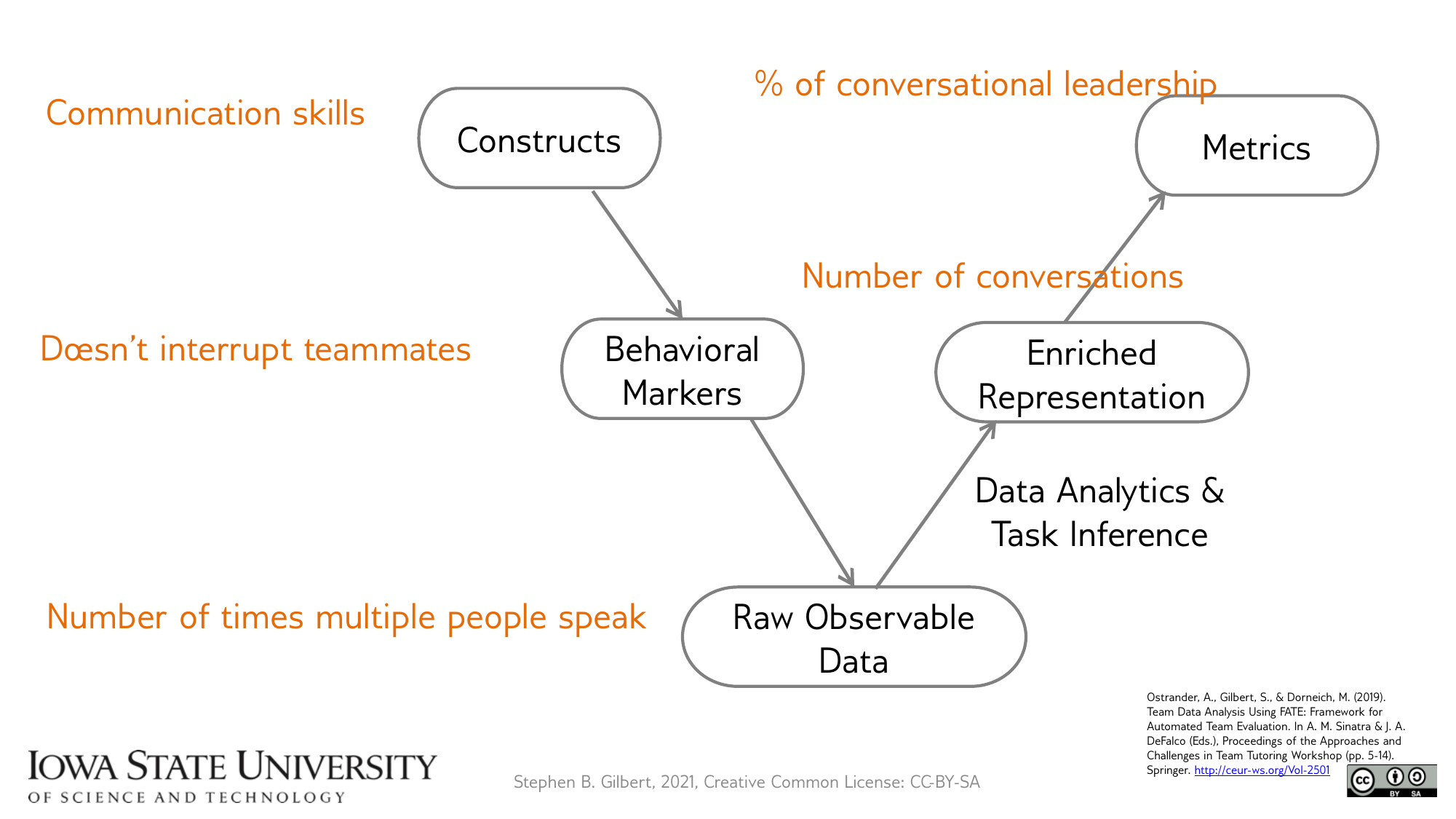

% of conversational leadership
Communication skills
Constructs
Metrics
Number of conversations
Behavioral Markers
Doesn’t interrupt teammates
Enriched Representation
Data Analytics & Task Inference
Number of times multiple people speak
Raw Observable Data
Ostrander, A., Gilbert, S., & Dorneich, M. (2019). Team Data Analysis Using FATE: Framework for Automated Team Evaluation. In A. M. Sinatra & J. A. DeFalco (Eds.), Proceedings of the Approaches and Challenges in Team Tutoring Workshop (pp. 5-14). Springer. http://ceur-ws.org/Vol-2501
Stephen B. Gilbert, 2021, Creative Common License: CC-BY-SA